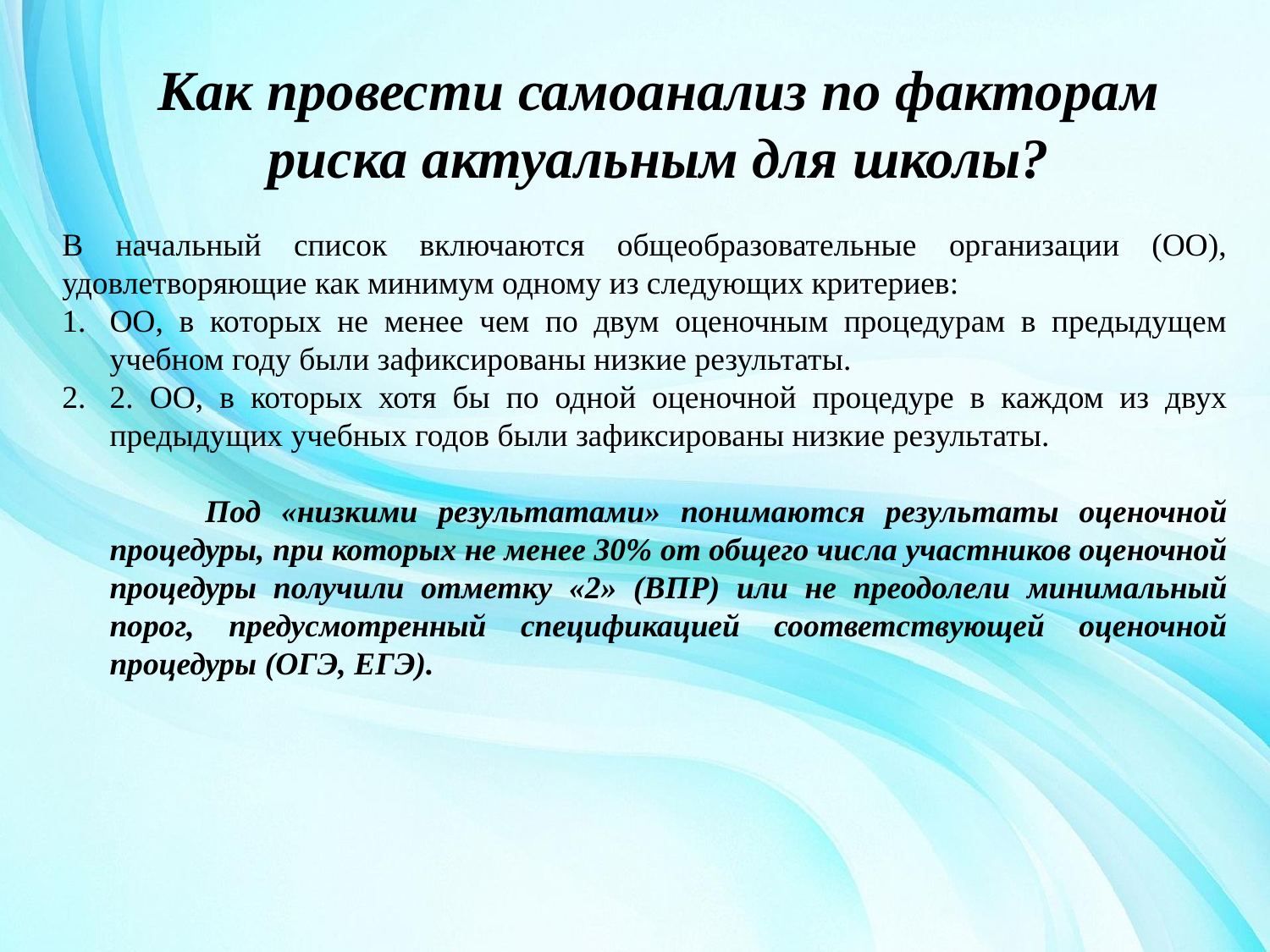

# Как провести самоанализ по факторам риска актуальным для школы?
В начальный список включаются общеобразовательные организации (ОО), удовлетворяющие как минимум одному из следующих критериев:
ОО, в которых не менее чем по двум оценочным процедурам в предыдущем учебном году были зафиксированы низкие результаты.
2. ОО, в которых хотя бы по одной оценочной процедуре в каждом из двух предыдущих учебных годов были зафиксированы низкие результаты.

       Под «низкими результатами» понимаются результаты оценочной процедуры, при которых не менее 30% от общего числа участников оценочной процедуры получили отметку «2» (ВПР) или не преодолели минимальный порог, предусмотренный спецификацией соответствующей оценочной процедуры (ОГЭ, ЕГЭ).